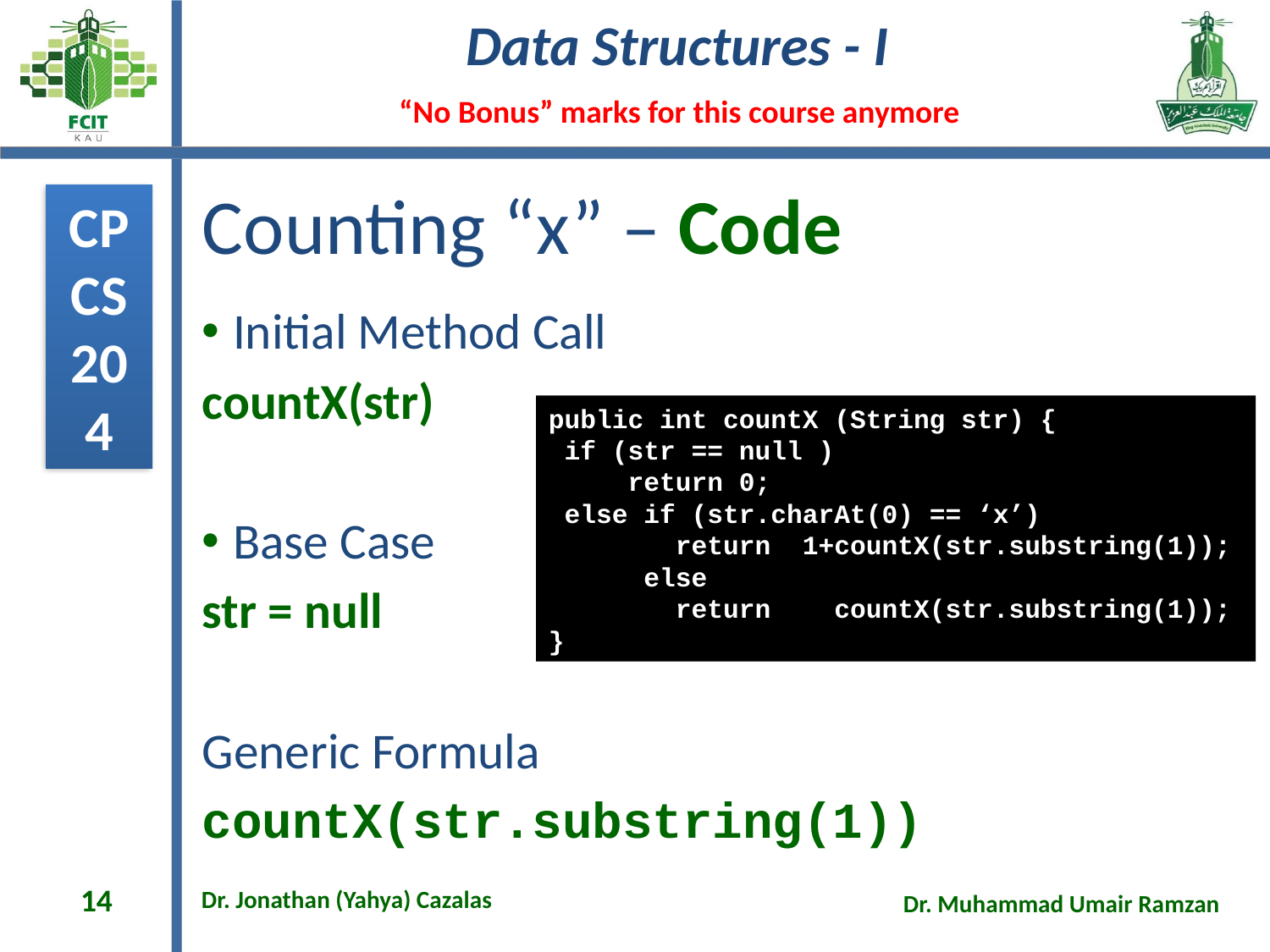

# Counting “x” – Code
Initial Method Call
countX(str)

Base Case
str = null

Generic Formula
countX(str.substring(1))
public int countX (String str) {
 if (str == null )
     return 0;
 else if (str.charAt(0) == ‘x’)
        return  1+countX(str.substring(1));
      else
        return    countX(str.substring(1));
}
14